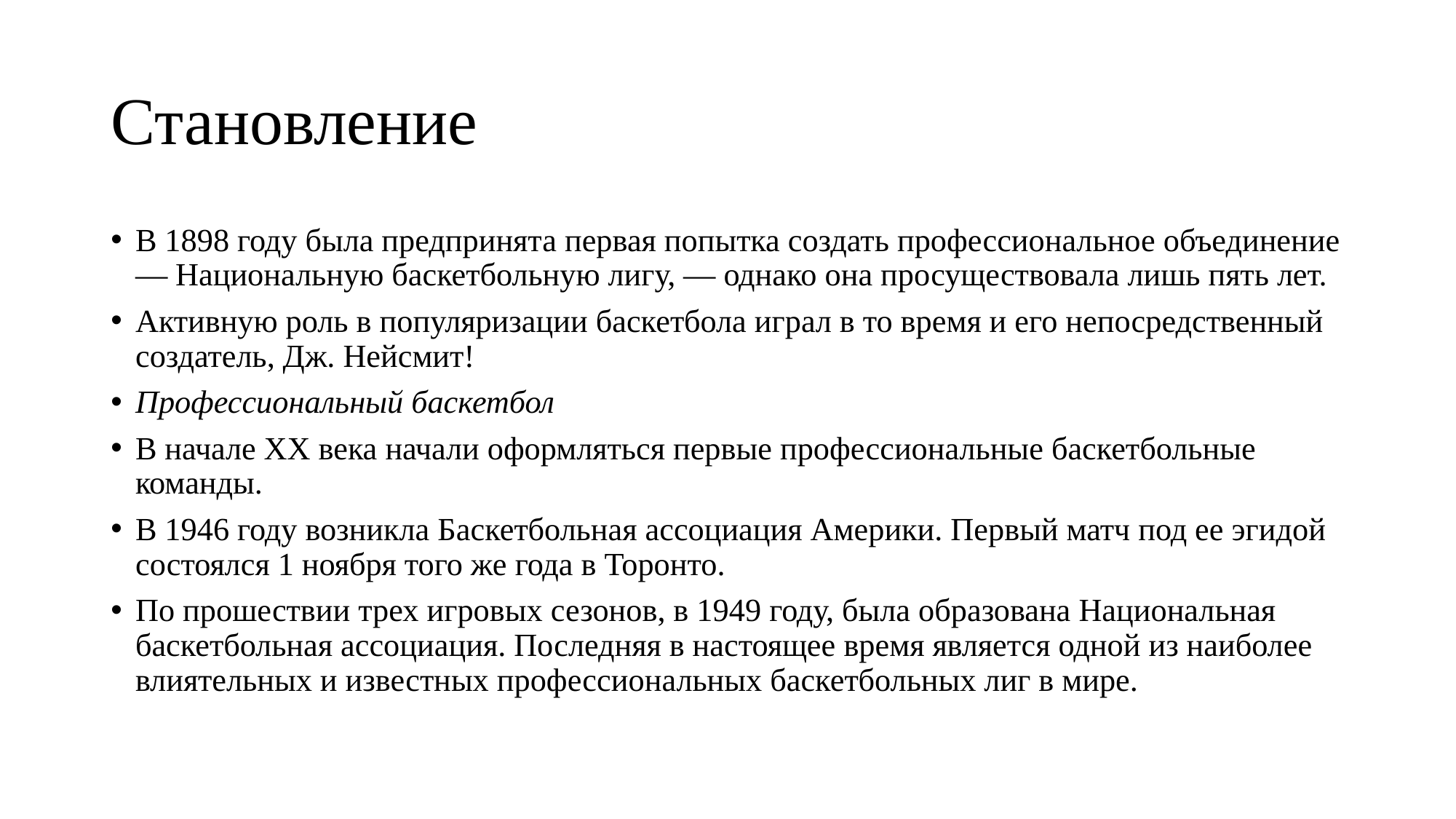

# Становление
В 1898 году была предпринята первая попытка создать профессиональное объединение — Национальную баскетбольную лигу, — однако она просуществовала лишь пять лет.
Активную роль в популяризации баскетбола играл в то время и его непосредственный создатель, Дж. Нейсмит!
Профессиональный баскетбол
В начале XX века начали оформляться первые профессиональные баскетбольные команды.
В 1946 году возникла Баскетбольная ассоциация Америки. Первый матч под ее эгидой состоялся 1 ноября того же года в Торонто.
По прошествии трех игровых сезонов, в 1949 году, была образована Национальная баскетбольная ассоциация. Последняя в настоящее время является одной из наиболее влиятельных и известных профессиональных баскетбольных лиг в мире.